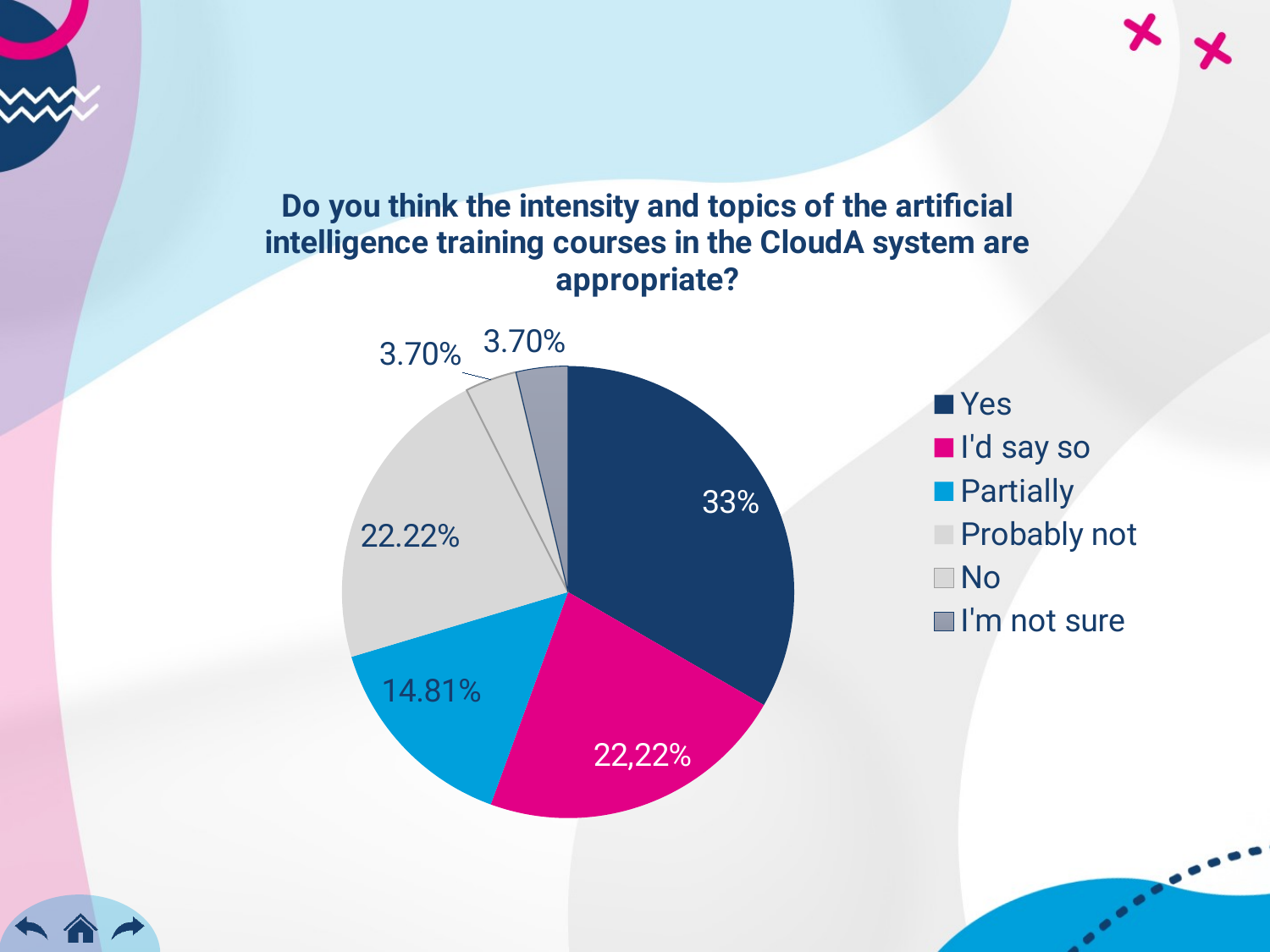

### Chart: Do you think the intensity and topics of the artificial intelligence training courses in the CloudA system are appropriate?

| Category | Sprzedaż |
|---|---|
| Yes | 9.0 |
| I'd say so | 6.0 |
| Partially | 4.0 |
| Probably not | 6.0 |
| No | 1.0 |
| I'm not sure | 1.0 |